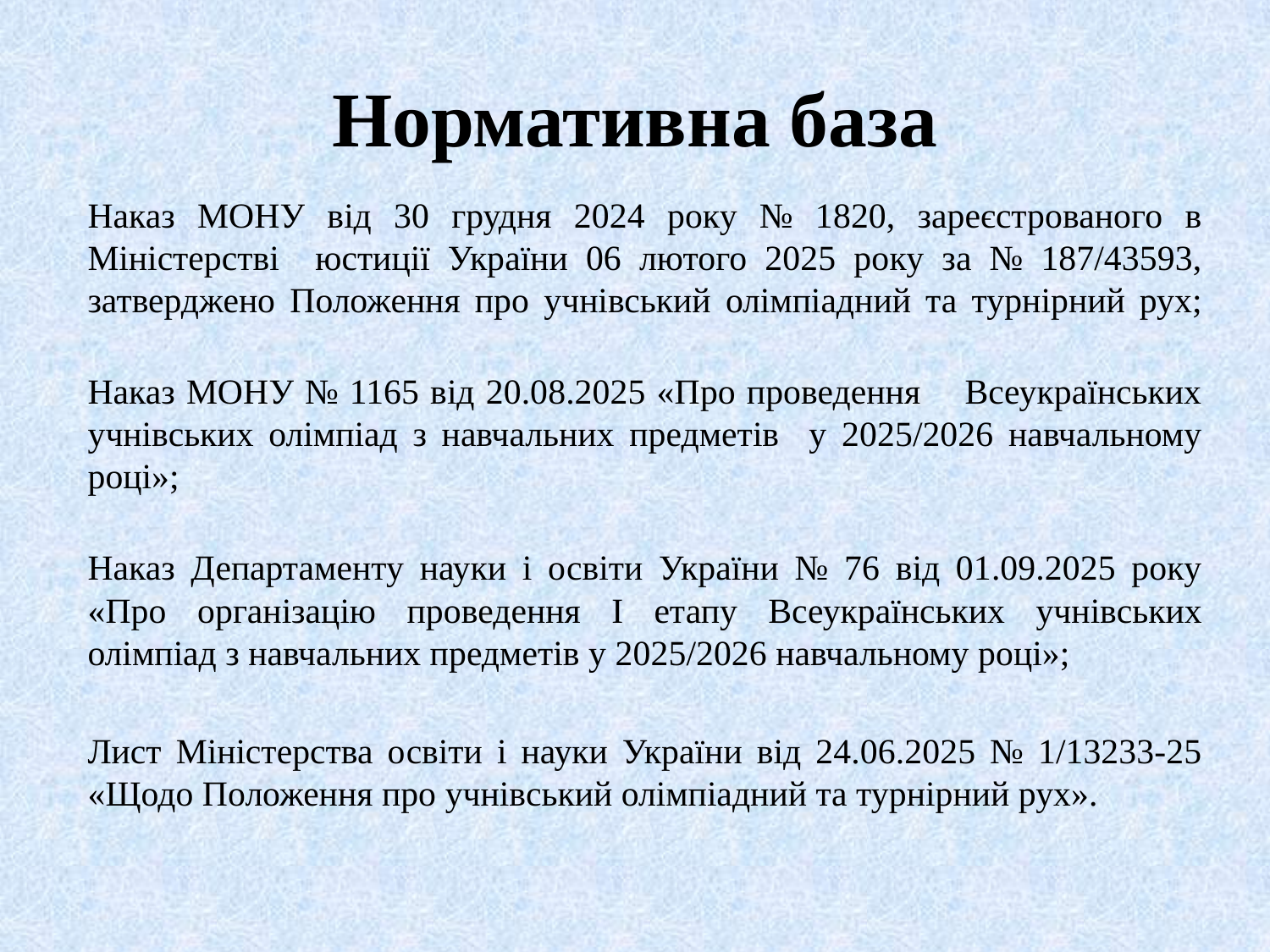

# Нормативна база
Наказ МОНУ від 30 грудня 2024 року № 1820, зареєстрованого в Міністерстві  юстиції України 06 лютого 2025 року за № 187/43593, затверджено Положення про учнівський олімпіадний та турнірний рух;
Наказ МОНУ № 1165 від 20.08.2025 «Про проведення    Всеукраїнських учнівських олімпіад з навчальних предметів  у 2025/2026 навчальному році»;
Наказ Департаменту науки і освіти України № 76 від 01.09.2025 року «Про організацію проведення І етапу Всеукраїнських учнівських олімпіад з навчальних предметів у 2025/2026 навчальному році»;

Лист Міністерства освіти і науки України від 24.06.2025 № 1/13233-25 «Щодо Положення про учнівський олімпіадний та турнірний рух».